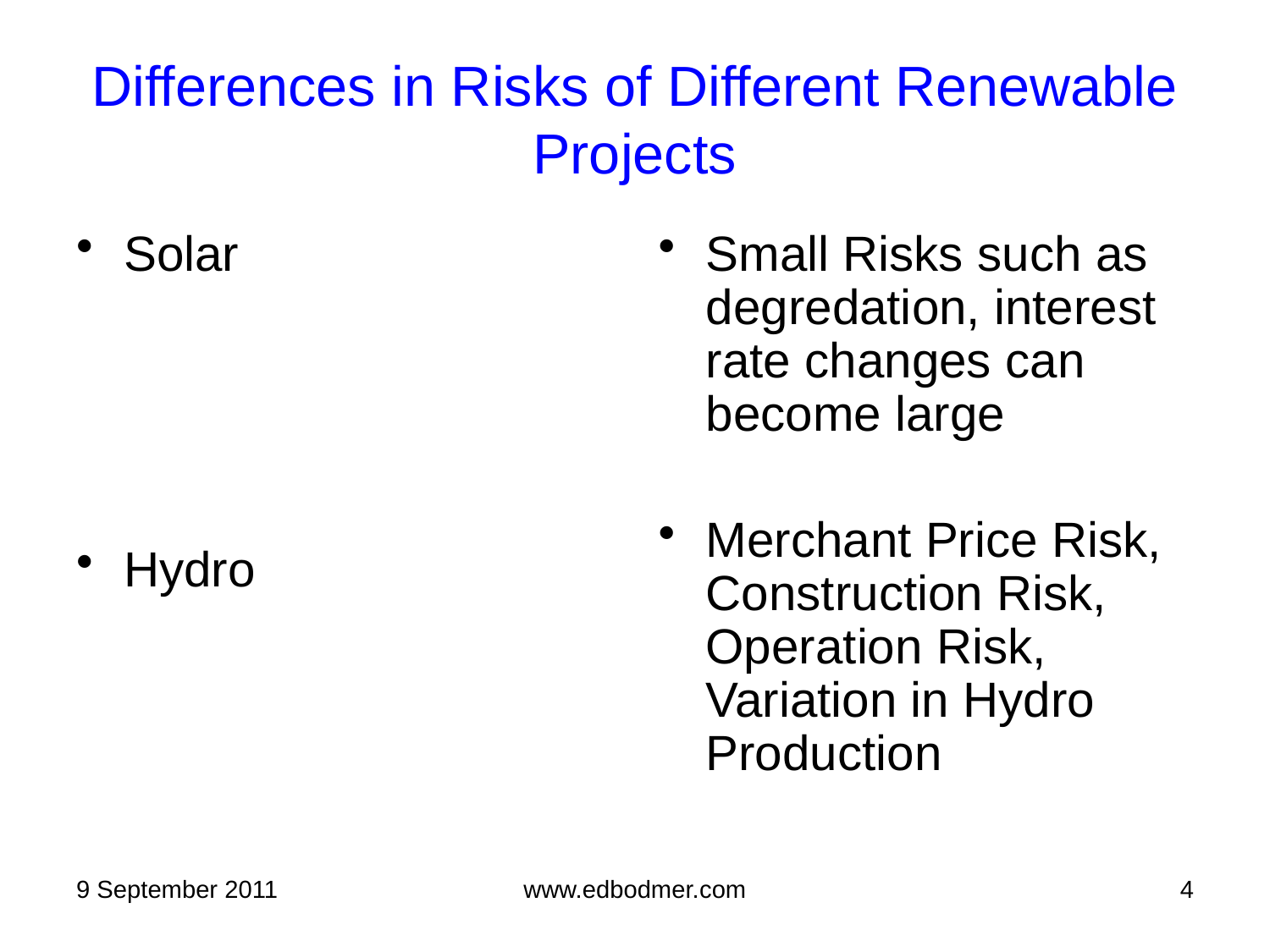

Differences in Risks of Different Renewable Projects
Solar

Hydro
Small Risks such as degredation, interest rate changes can become large

Merchant Price Risk, Construction Risk, Operation Risk, Variation in Hydro Production
9 September 2011
www.edbodmer.com
4